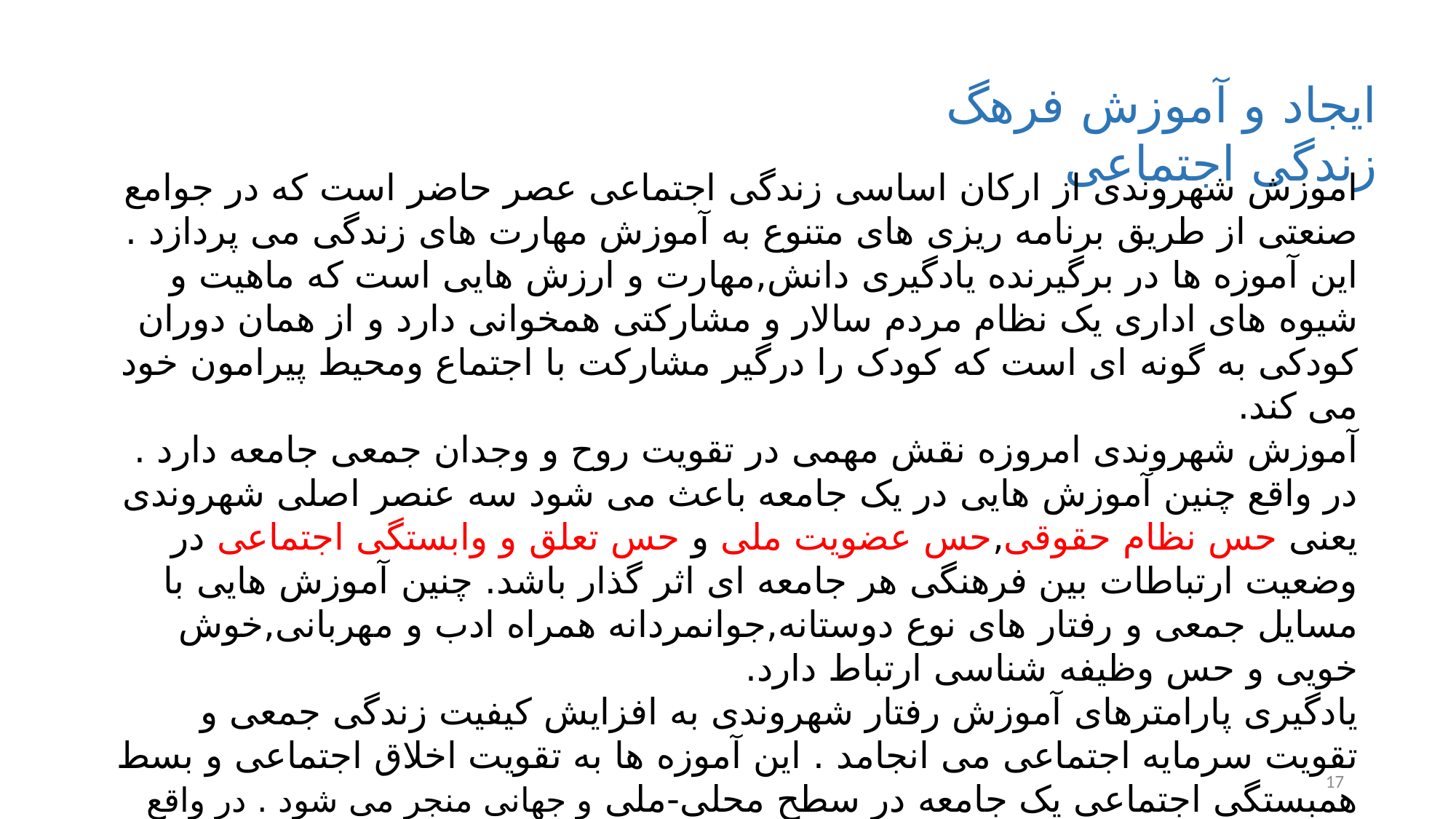

ایجاد و آموزش فرهگ زندگی اجتماعی
اموزش شهروندی از ارکان اساسی زندگی اجتماعی عصر حاضر است که در جوامع صنعتی از طریق برنامه ریزی های متنوع به آموزش مهارت های زندگی می پردازد . این آموزه ها در برگیرنده یادگیری دانش,مهارت و ارزش هایی است که ماهیت و شیوه های اداری یک نظام مردم سالار و مشارکتی همخوانی دارد و از همان دوران کودکی به گونه ای است که کودک را درگیر مشارکت با اجتماع ومحیط پیرامون خود می کند.
آموزش شهروندی امروزه نقش مهمی در تقویت روح و وجدان جمعی جامعه دارد . در واقع چنین آموزش هایی در یک جامعه باعث می شود سه عنصر اصلی شهروندی یعنی حس نظام حقوقی,حس عضویت ملی و حس تعلق و وابستگی اجتماعی در وضعیت ارتباطات بین فرهنگی هر جامعه ای اثر گذار باشد. چنین آموزش هایی با مسایل جمعی و رفتار های نوع دوستانه,جوانمردانه همراه ادب و مهربانی,خوش خویی و حس وظیفه شناسی ارتباط دارد.
یادگیری پارامترهای آموزش رفتار شهروندی به افزایش کیفیت زندگی جمعی و تقویت سرمایه اجتماعی می انجامد . این آموزه ها به تقویت اخلاق اجتماعی و بسط همبستگی اجتماعی یک جامعه در سطح محلی-ملی و جهانی منجر می شود . در واقع نقش چنین آموزه هایی رابطه تنگاتنگی با رفتار های اخلاقی و اخلاق دارد .
17